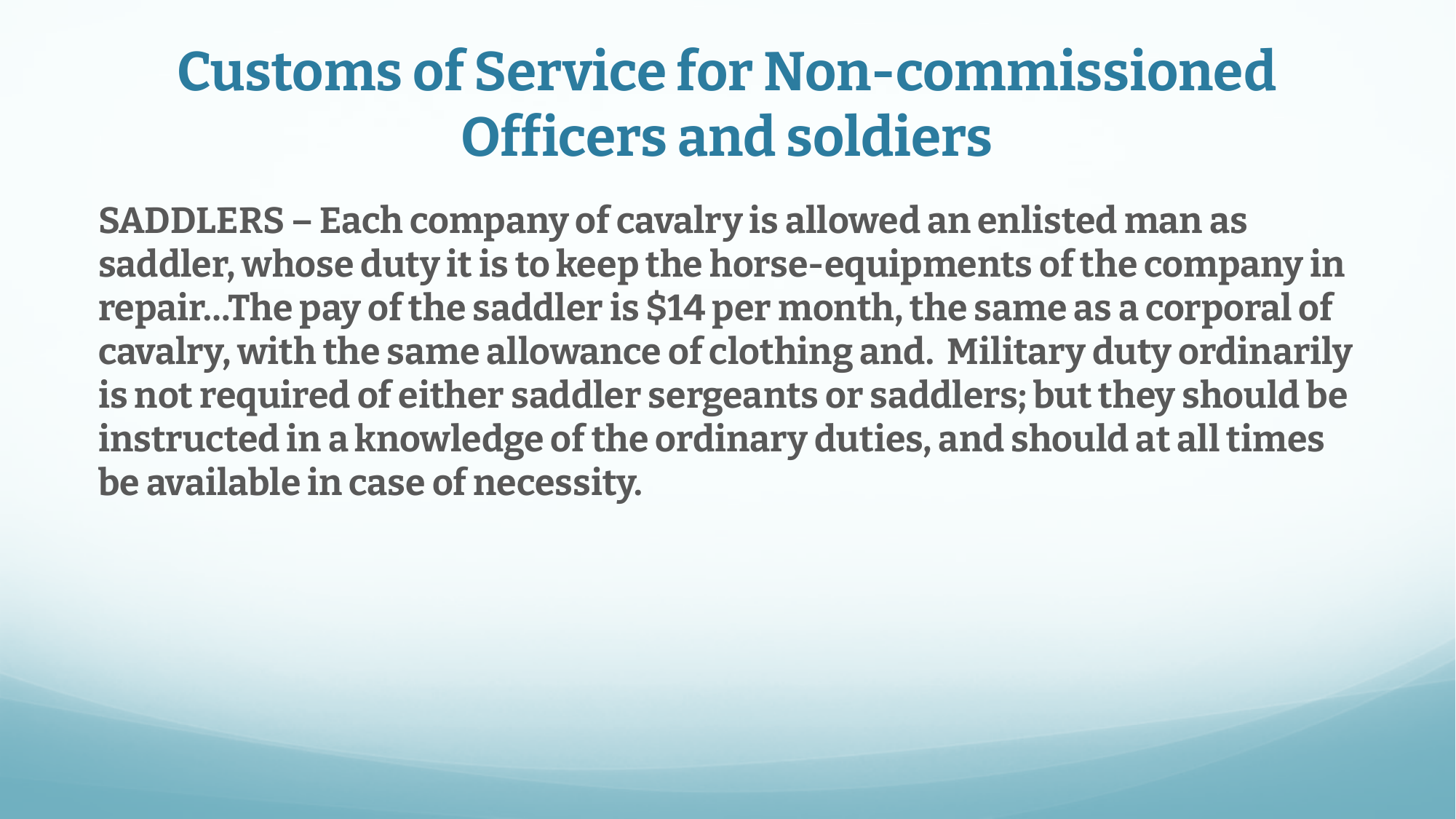

# Customs of Service for Non-commissioned Officers and soldiers
SADDLERS – Each company of cavalry is allowed an enlisted man as saddler, whose duty it is to keep the horse-equipments of the company in repair…The pay of the saddler is $14 per month, the same as a corporal of cavalry, with the same allowance of clothing and.  Military duty ordinarily is not required of either saddler sergeants or saddlers; but they should be instructed in a knowledge of the ordinary duties, and should at all times be available in case of necessity.